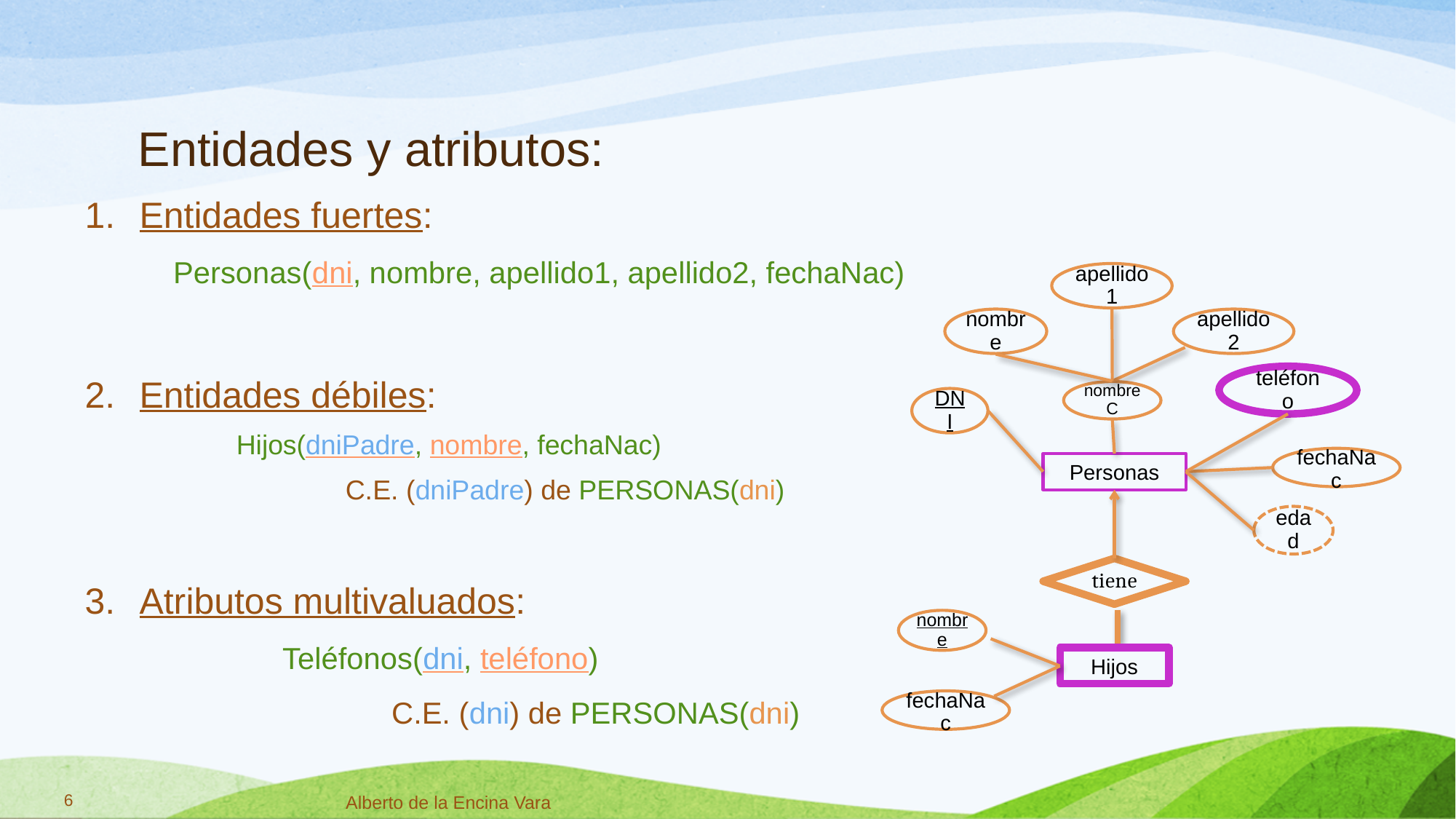

# Entidades y atributos:
Entidades fuertes:
Personas(dni, nombre, apellido1, apellido2, fechaNac)

Entidades débiles:
	Hijos(dniPadre, nombre, fechaNac)
		C.E. (dniPadre) de PERSONAS(dni)

Atributos multivaluados:
	Teléfonos(dni, teléfono)
		C.E. (dni) de PERSONAS(dni)

apellido1
apellido2
nombre
nombreC
teléfono
DNI
fechaNac
Personas
edad
tiene
nombre
Hijos
fechaNac
6
Alberto de la Encina Vara